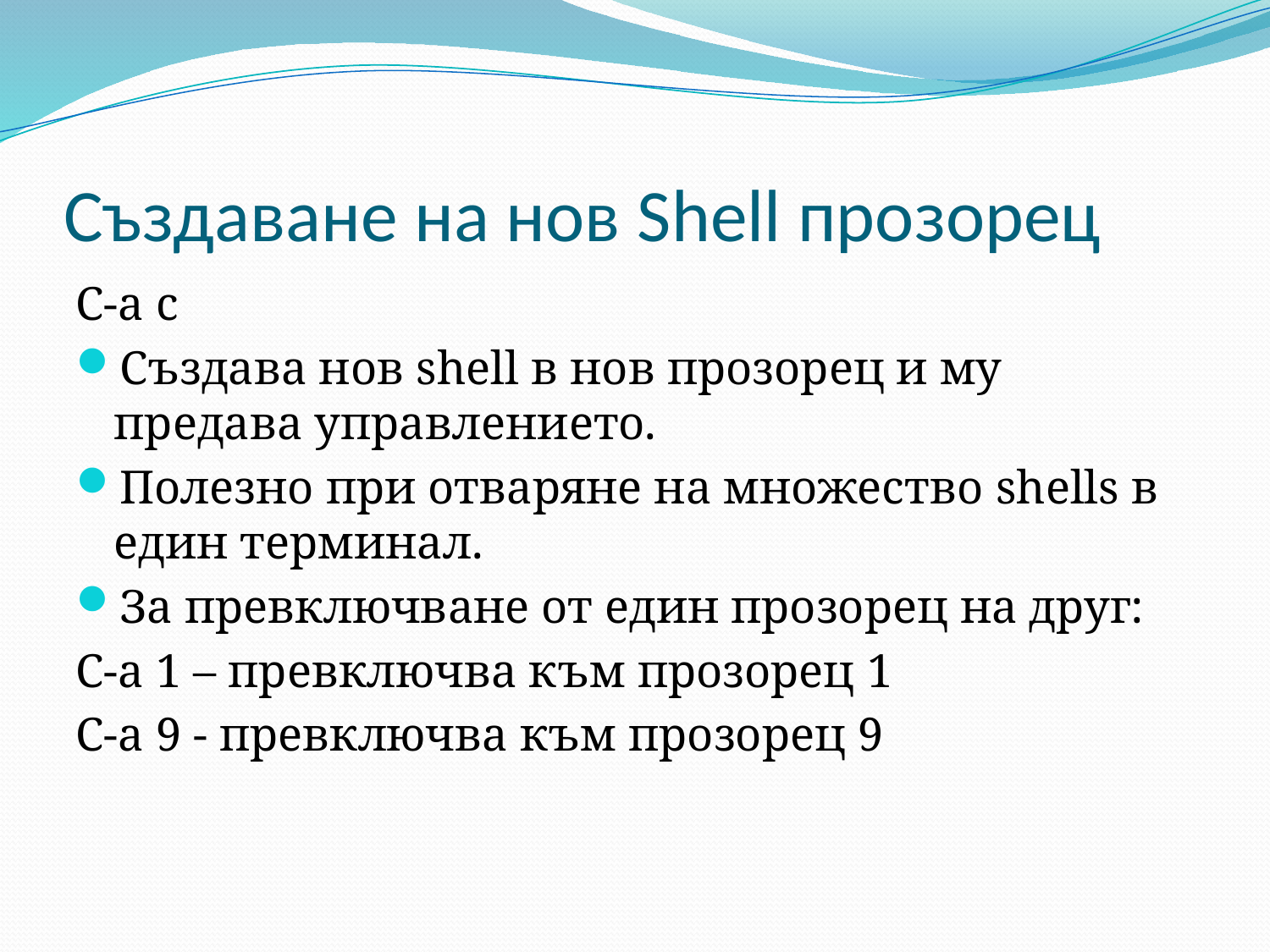

# Създаване на нов Shell прозорец
C-a c
Създава нов shell в нов прозорец и му предава управлението.
Полезно при отваряне на множество shells в един терминал.
За превключване от един прозорец на друг:
C-a 1 – превключва към прозорец 1
C-a 9 - превключва към прозорец 9